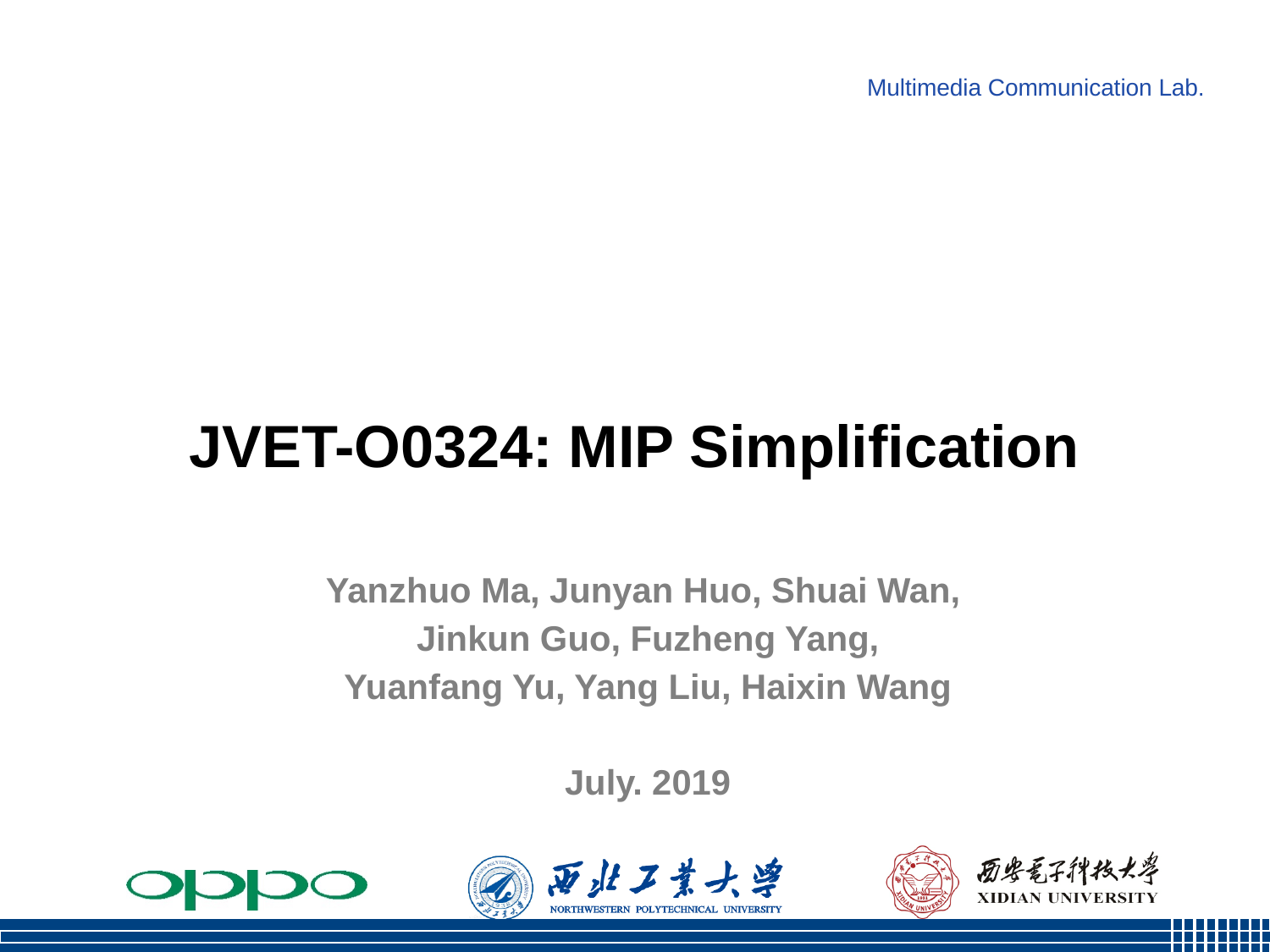

# JVET-O0324: MIP Simplification
Yanzhuo Ma, Junyan Huo, Shuai Wan,
Jinkun Guo, Fuzheng Yang,
Yuanfang Yu, Yang Liu, Haixin Wang

July. 2019